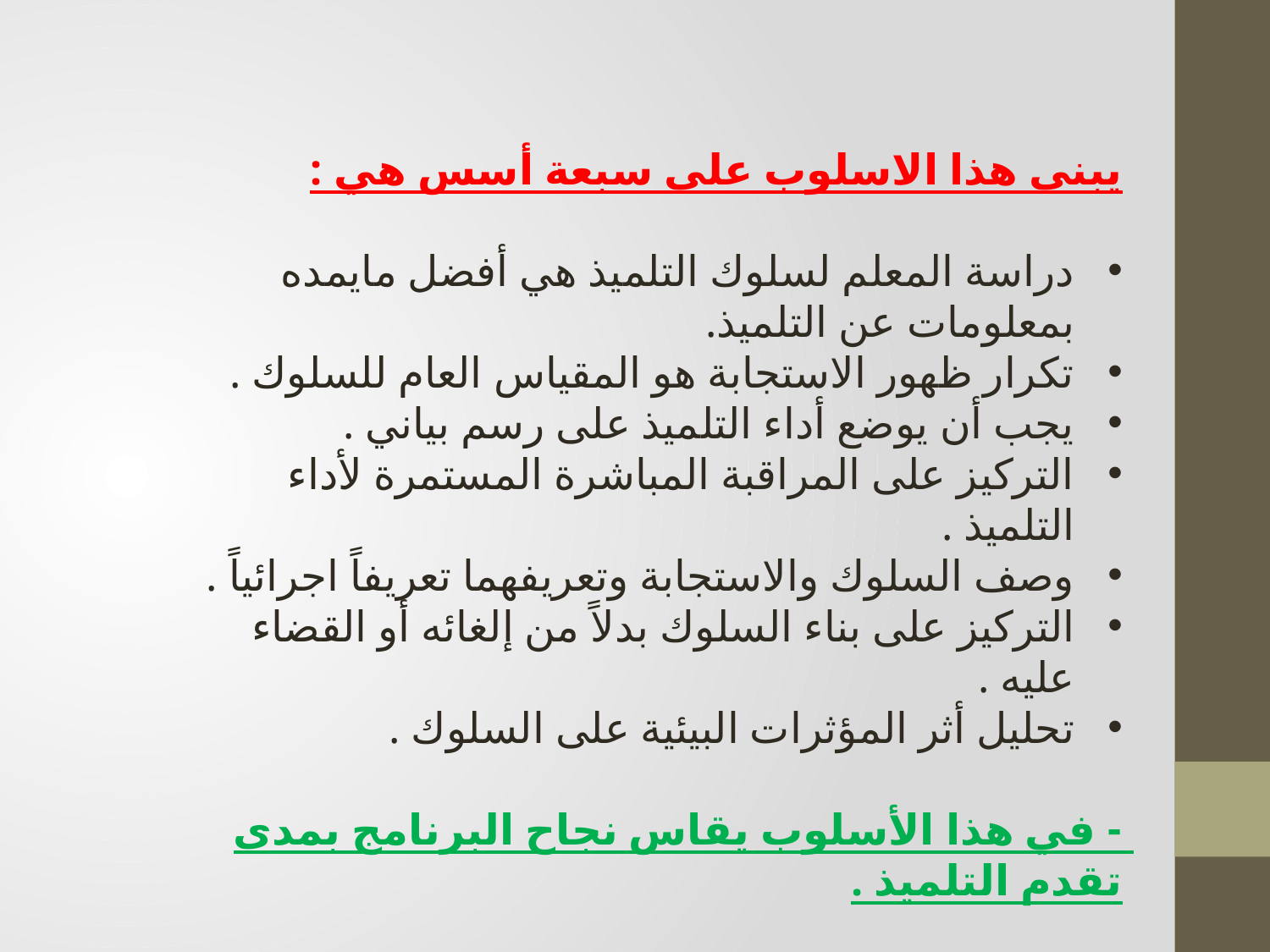

يبنى هذا الاسلوب على سبعة أسس هي :

دراسة المعلم لسلوك التلميذ هي أفضل مايمده بمعلومات عن التلميذ.
تكرار ظهور الاستجابة هو المقياس العام للسلوك .
يجب أن يوضع أداء التلميذ على رسم بياني .
التركيز على المراقبة المباشرة المستمرة لأداء التلميذ .
وصف السلوك والاستجابة وتعريفهما تعريفاً اجرائياً .
التركيز على بناء السلوك بدلاً من إلغائه أو القضاء عليه .
تحليل أثر المؤثرات البيئية على السلوك .

- في هذا الأسلوب يقاس نجاح البرنامج بمدى تقدم التلميذ .